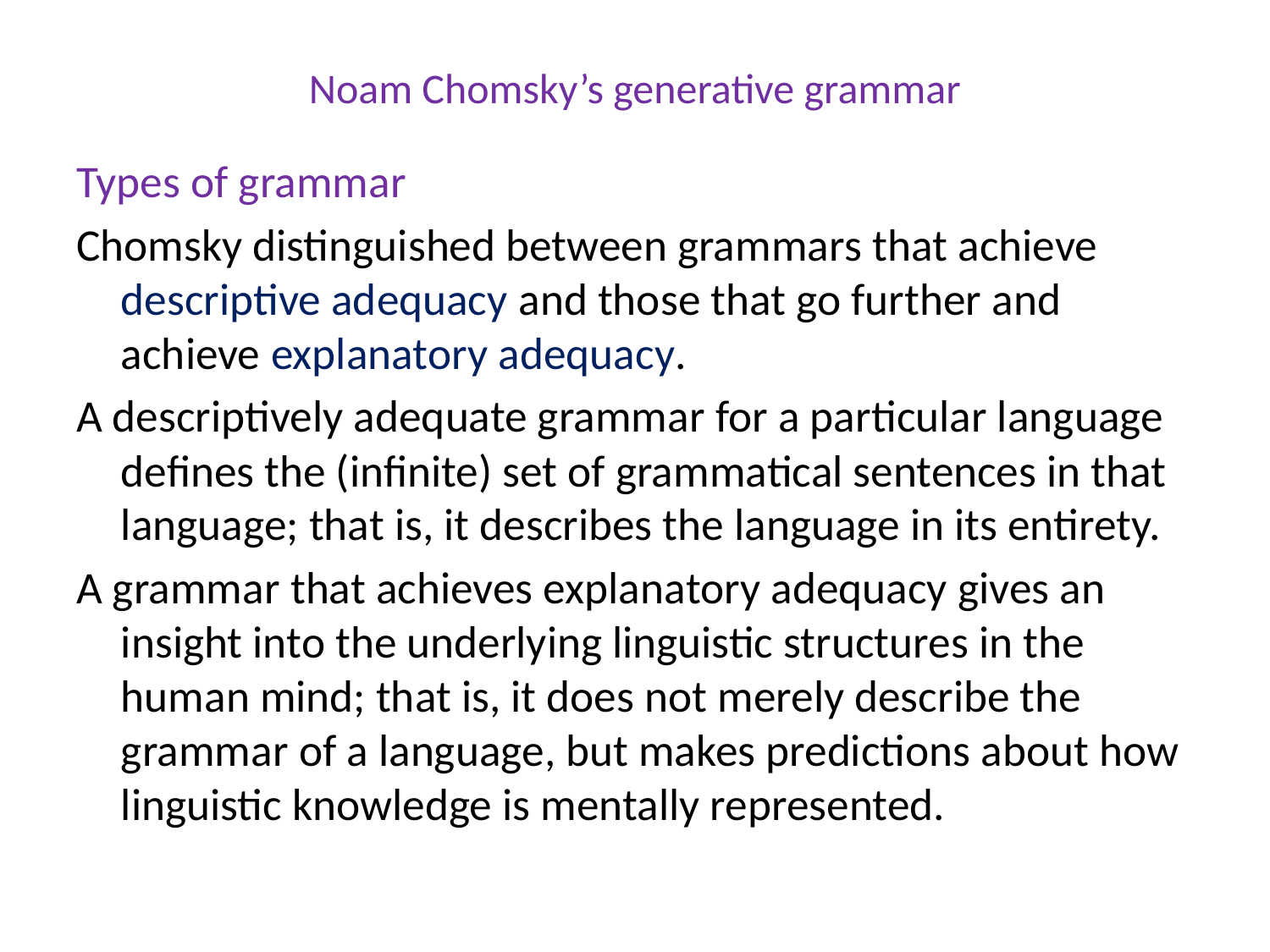

# Noam Chomsky’s generative grammar
Types of grammar
Chomsky distinguished between grammars that achieve descriptive adequacy and those that go further and achieve explanatory adequacy.
A descriptively adequate grammar for a particular language defines the (infinite) set of grammatical sentences in that language; that is, it describes the language in its entirety.
A grammar that achieves explanatory adequacy gives an insight into the underlying linguistic structures in the human mind; that is, it does not merely describe the grammar of a language, but makes predictions about how linguistic knowledge is mentally represented.